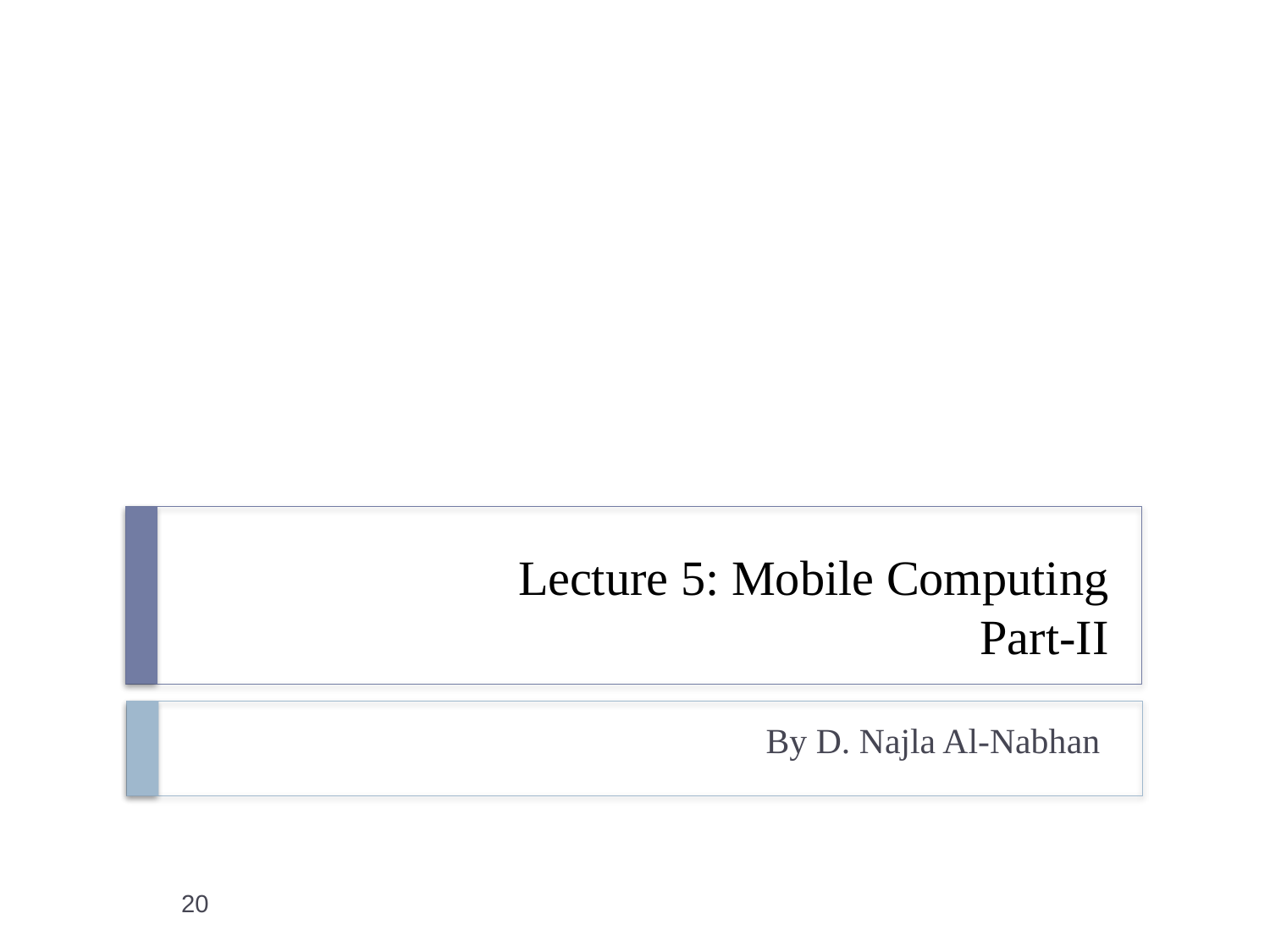

# Lecture 5: Mobile Computing Part-II
By D. Najla Al-Nabhan
20